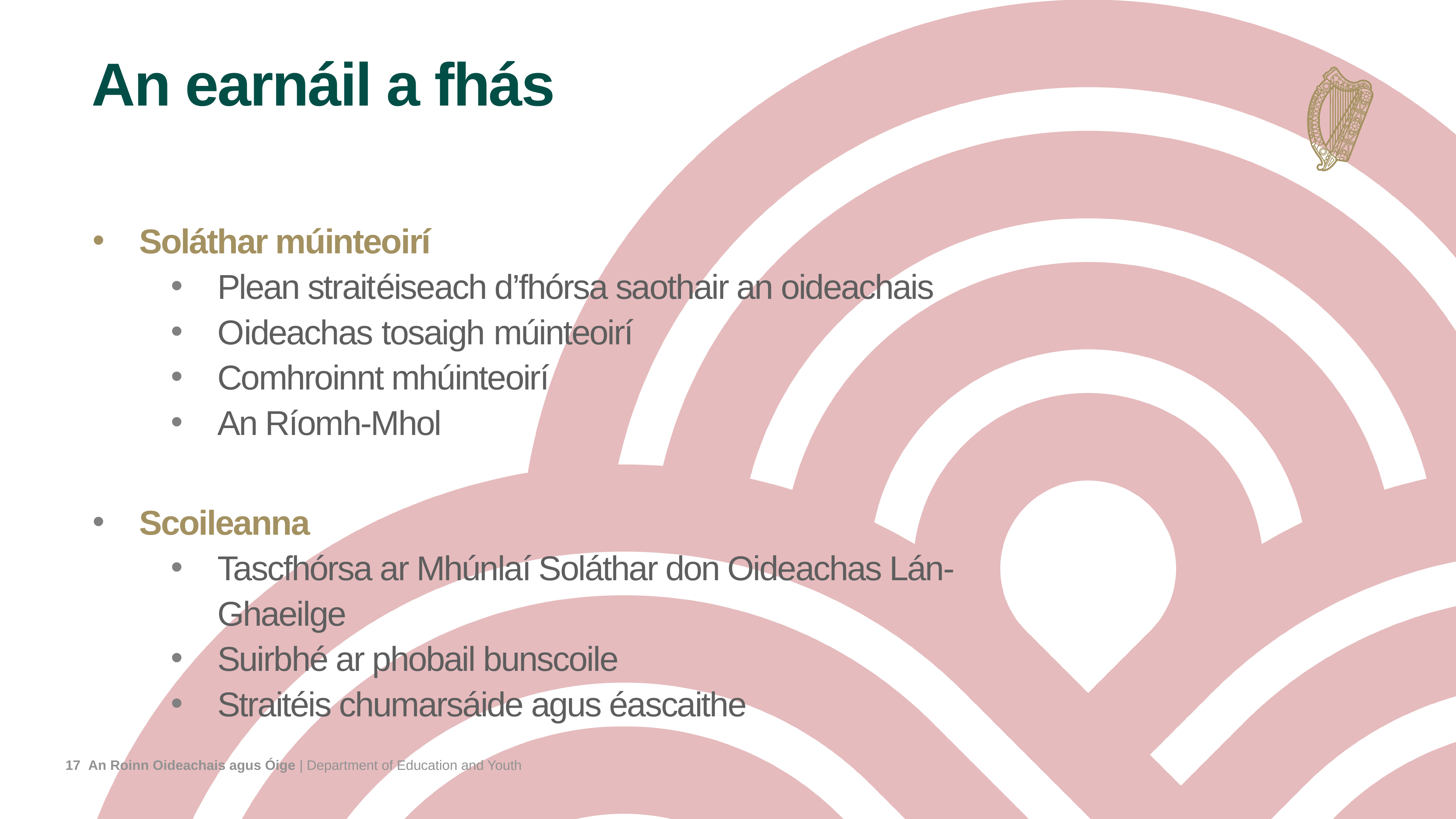

# An earnáil a fhás
Soláthar múinteoirí
Plean straitéiseach d’fhórsa saothair an oideachais
Oideachas tosaigh múinteoirí
Comhroinnt mhúinteoirí
An Ríomh-Mhol

Scoileanna
Tascfhórsa ar Mhúnlaí Soláthar don Oideachas Lán-Ghaeilge
Suirbhé ar phobail bunscoile
Straitéis chumarsáide agus éascaithe